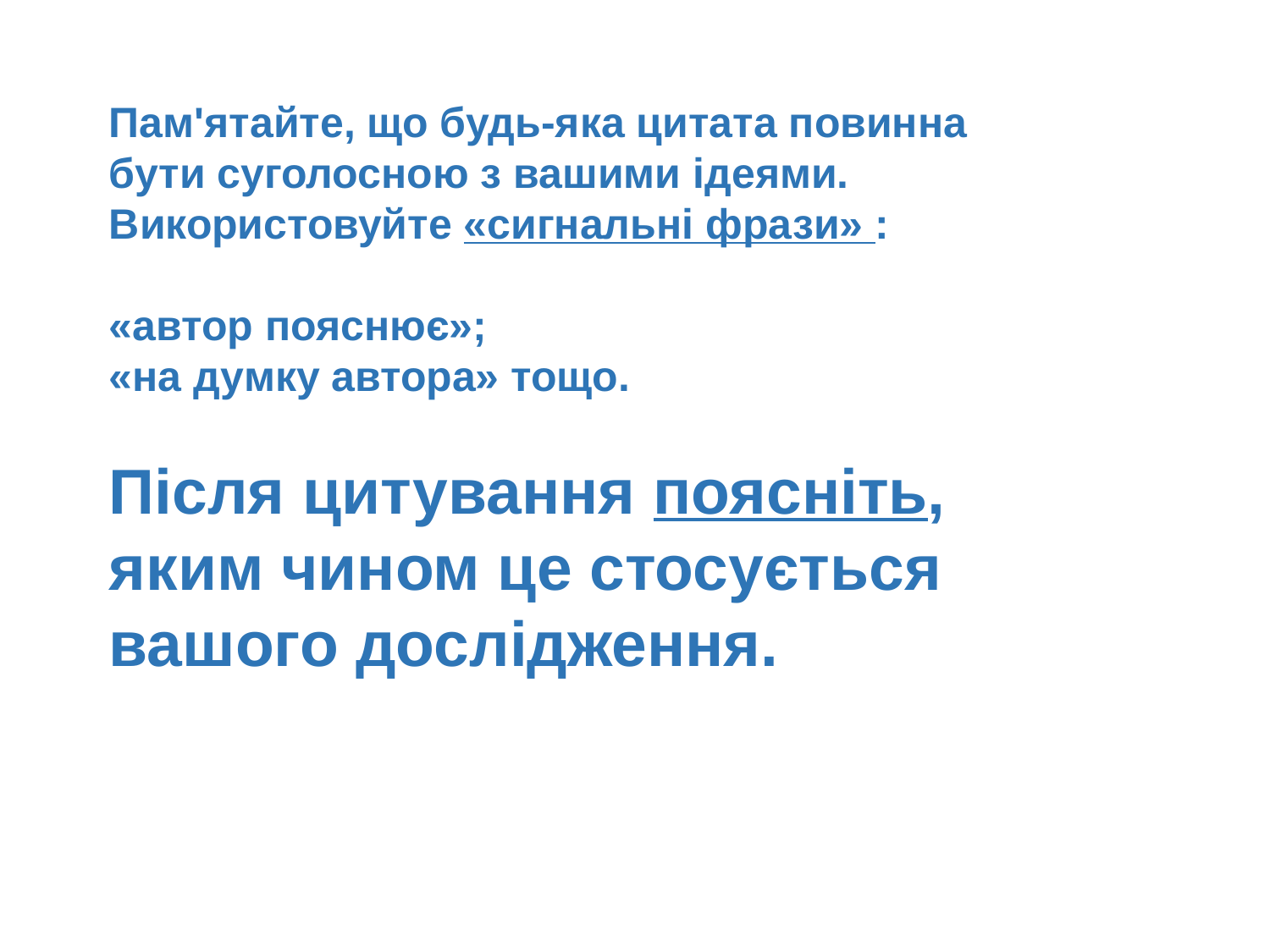

Пам'ятайте, що будь-яка цитата повинна бути суголосною з вашими ідеями. Використовуйте «сигнальні фрази» :

«автор пояснює»;
«на думку автора» тощо.

Після цитування поясніть, яким чином це стосується вашого дослідження.